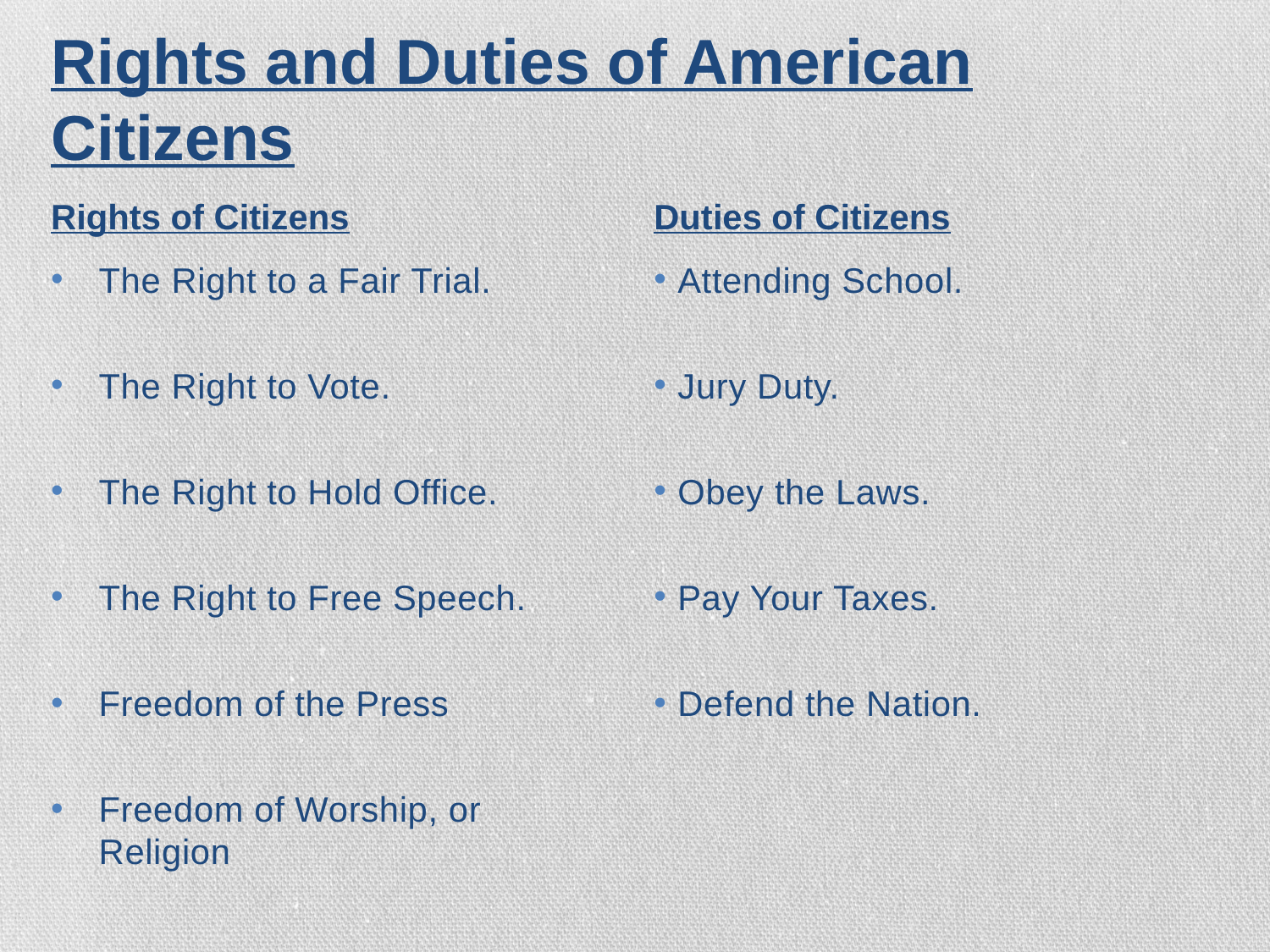

# Rights and Duties of American Citizens
Rights of Citizens
Duties of Citizens
The Right to a Fair Trial.

The Right to Vote.

The Right to Hold Office.

The Right to Free Speech.

Freedom of the Press

Freedom of Worship, or Religion

Attending School.

Jury Duty.

Obey the Laws.

Pay Your Taxes.

Defend the Nation.